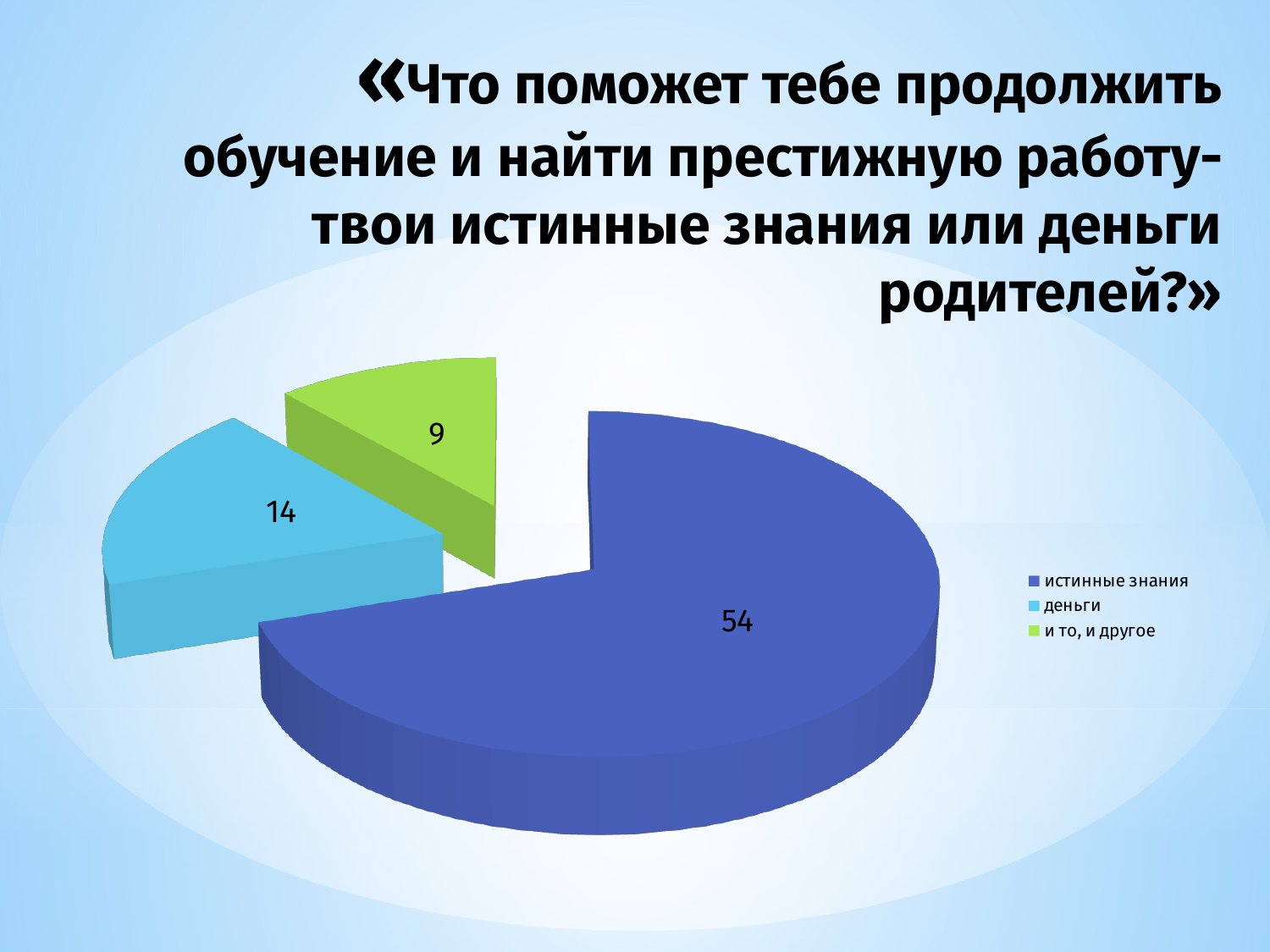

# «Что поможет тебе продолжить обучение и найти престижную работу-твои истинные знания или деньги родителей?»

[unsupported chart]

[unsupported chart]